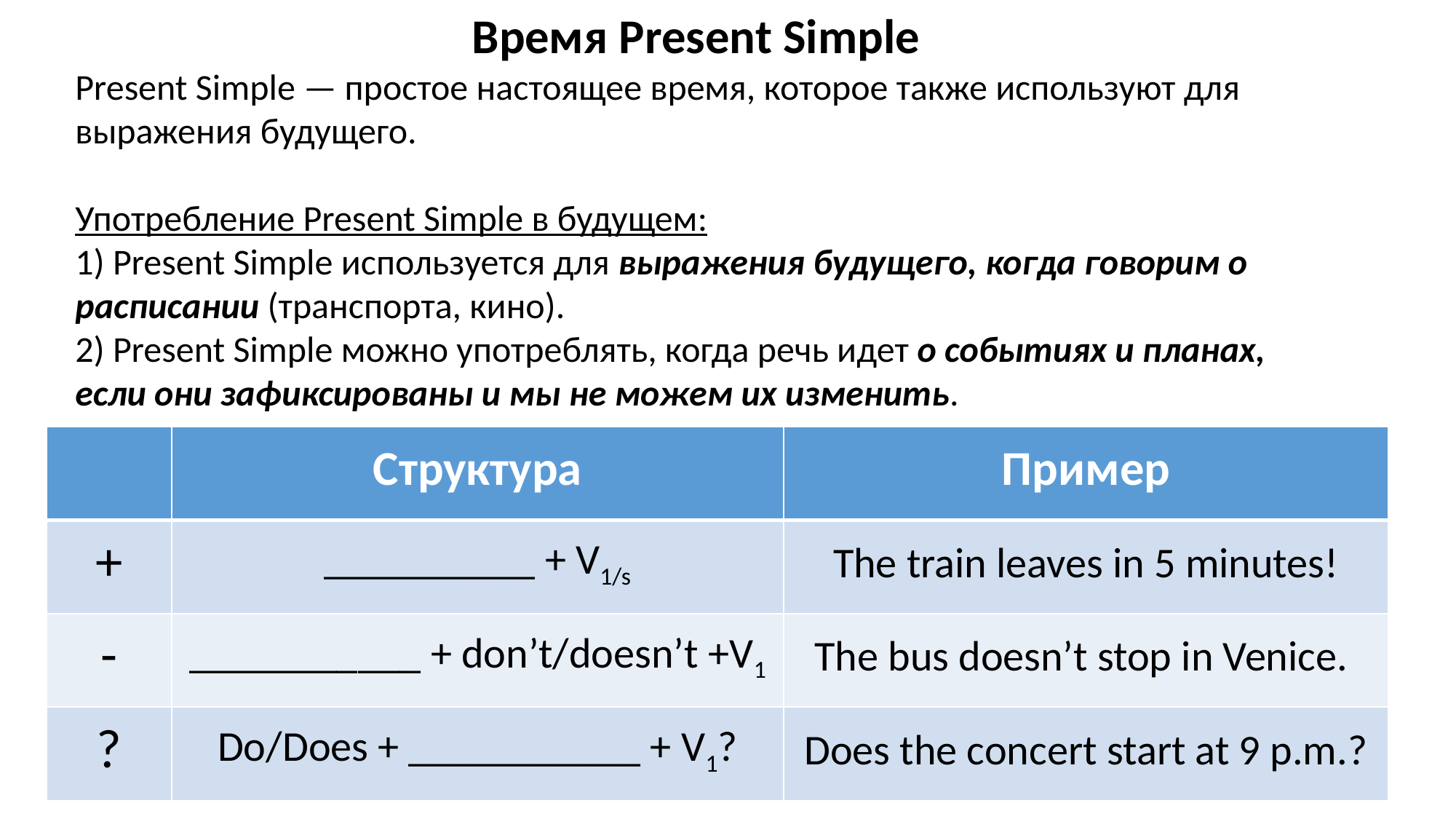

Время Present Simple
Present Simple — простое настоящее время, которое также используют для выражения будущего.

Употребление Present Simple в будущем:
1) Present Simple используется для выражения будущего, когда говорим о расписании (транспорта, кино).
2) Present Simple можно употреблять, когда речь идет о событиях и планах, если они зафиксированы и мы не можем их изменить.
|  | Структура | Пример |
| --- | --- | --- |
| + | \_\_\_\_\_\_\_\_\_\_ + V1/s | The train leaves in 5 minutes! |
| - | \_\_\_\_\_\_\_\_\_\_\_ + don’t/doesn’t +V1 | The bus doesn’t stop in Venice. |
| ? | Do/Does + \_\_\_\_\_\_\_\_\_\_\_ + V1? | Does the concert start at 9 p.m.? |